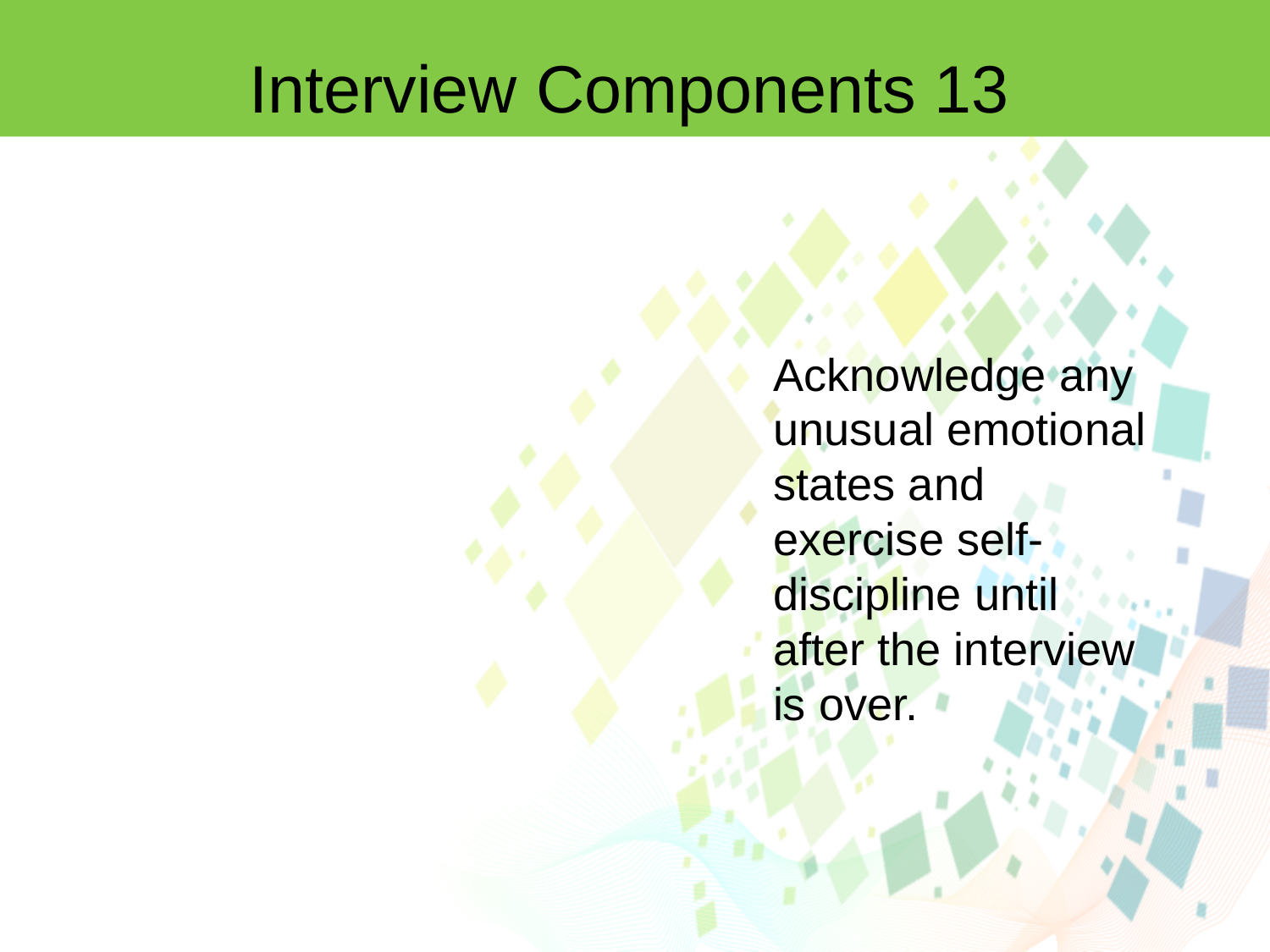

Interview Components 13
Acknowledge any unusual emotional states and exercise self-discipline until
after the interview is over.